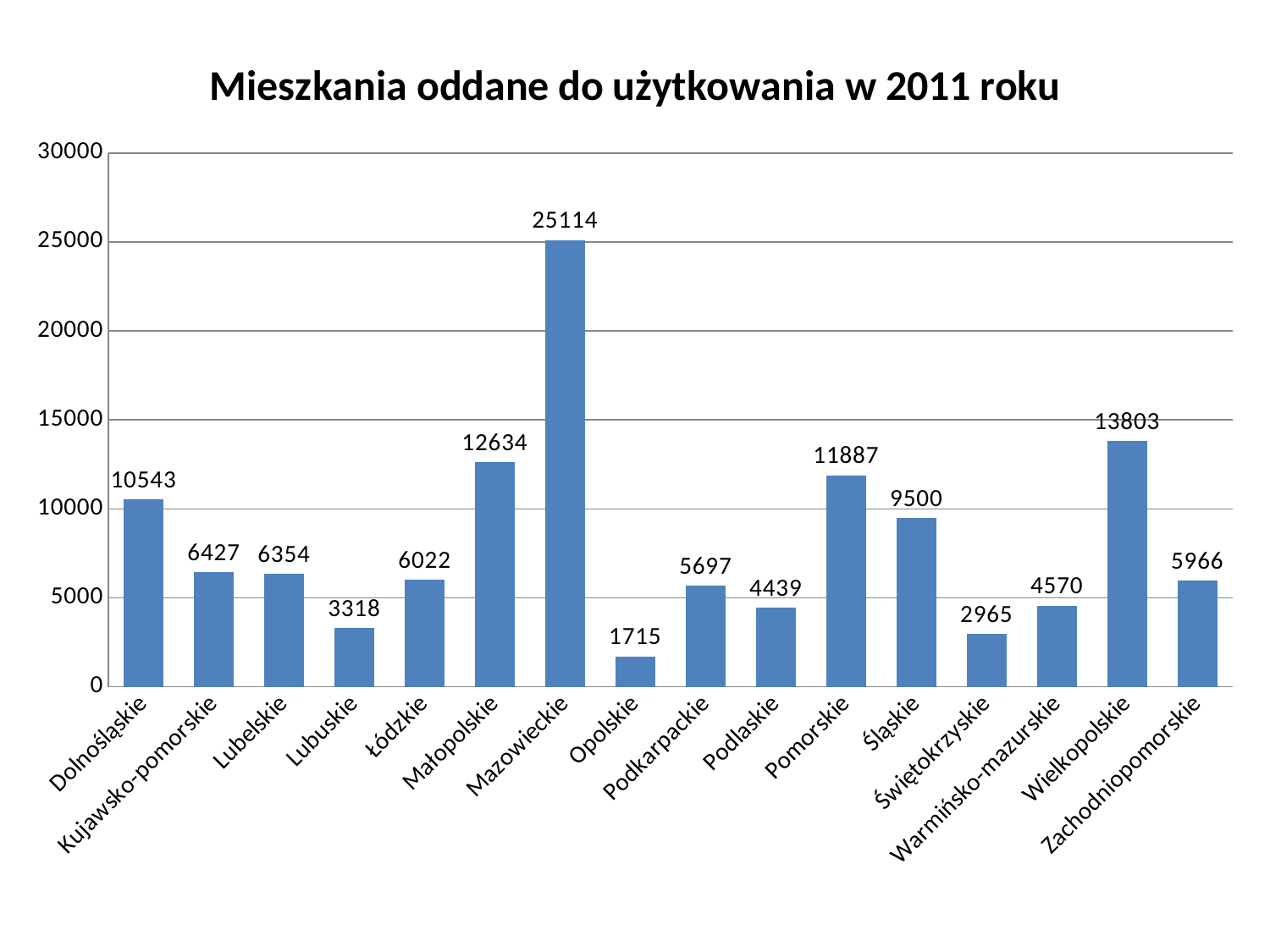

### Chart: Mieszkania oddane do użytkowania w 2011 roku

| Category |  |
|---|---|
| Dolnośląskie | 10543.0 |
| Kujawsko-pomorskie | 6427.0 |
| Lubelskie | 6354.0 |
| Lubuskie | 3318.0 |
| Łódzkie | 6022.0 |
| Małopolskie | 12634.0 |
| Mazowieckie | 25114.0 |
| Opolskie | 1715.0 |
| Podkarpackie | 5697.0 |
| Podlaskie | 4439.0 |
| Pomorskie | 11887.0 |
| Śląskie | 9500.0 |
| Świętokrzyskie | 2965.0 |
| Warmińsko-mazurskie | 4570.0 |
| Wielkopolskie | 13803.0 |
| Zachodniopomorskie | 5966.0 |